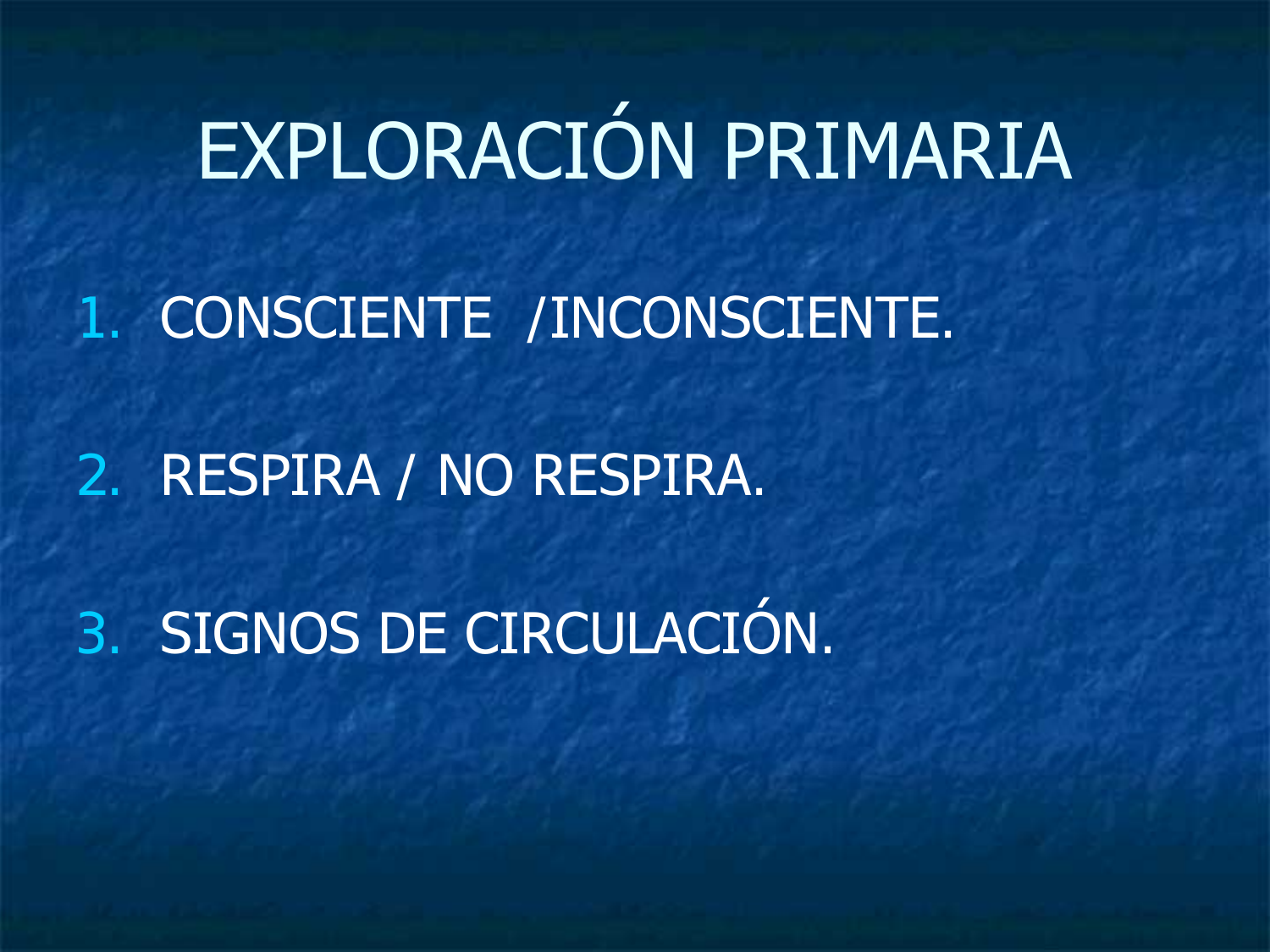

# EXPLORACIÓN PRIMARIA
CONSCIENTE  /INCONSCIENTE.

RESPIRA / NO RESPIRA.

SIGNOS DE CIRCULACIÓN.